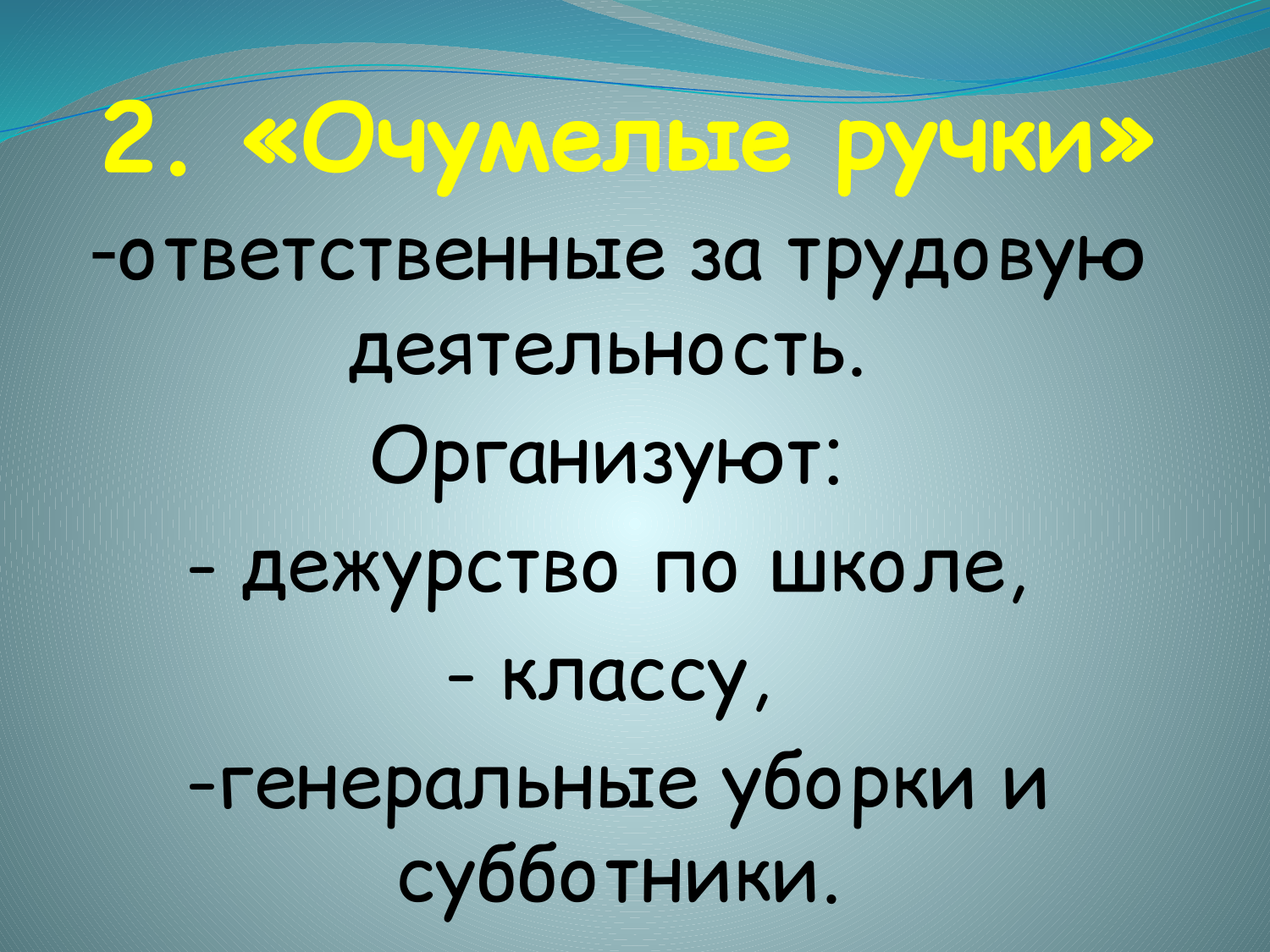

# 2. «Очумелые ручки»
-ответственные за трудовую деятельность.
Организуют:
- дежурство по школе,
- классу,
-генеральные уборки и субботники.